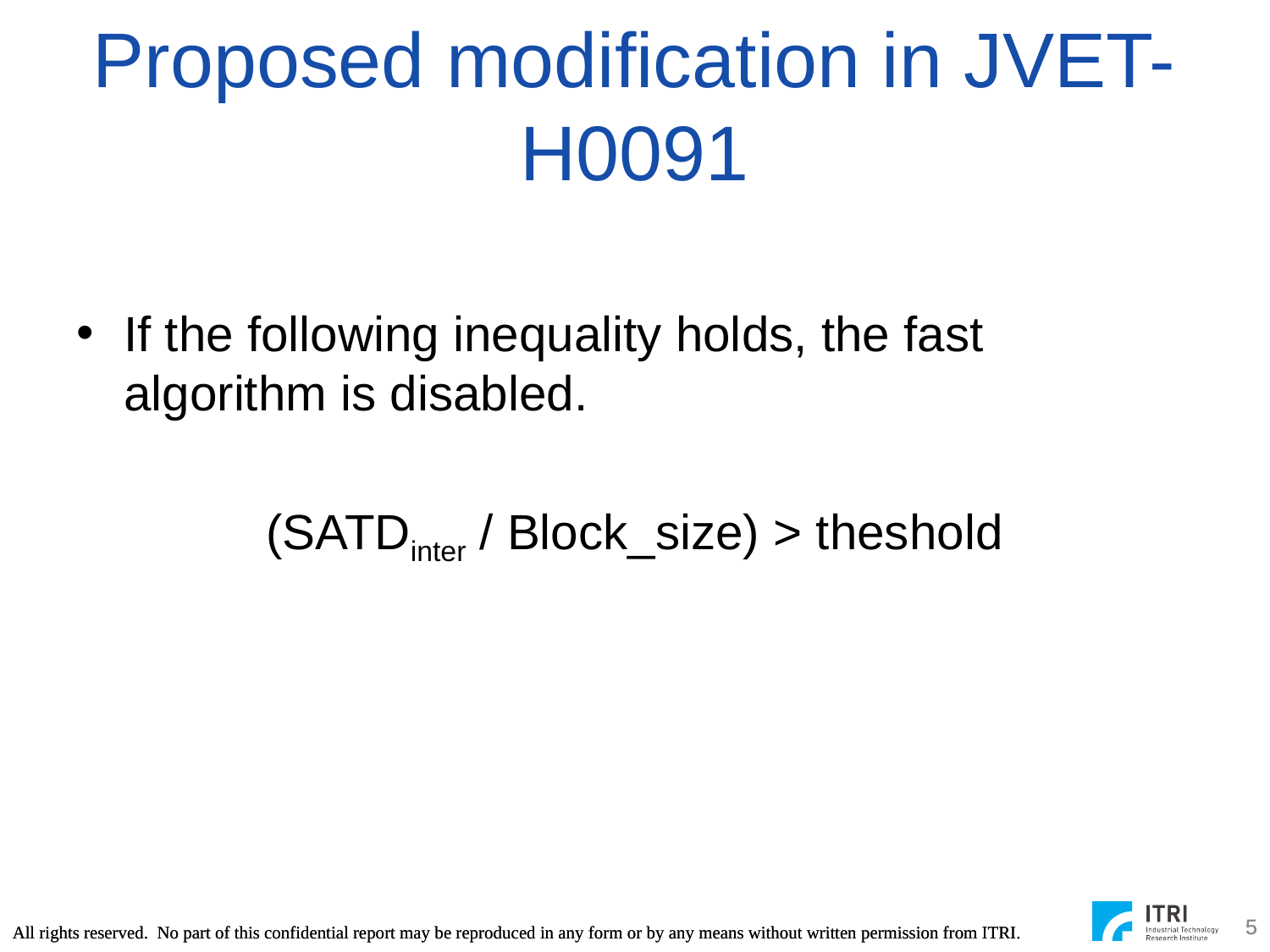

# Proposed modification in JVET-H0091

If the following inequality holds, the fast algorithm is disabled.

(SATDinter / Block_size) > theshold

5